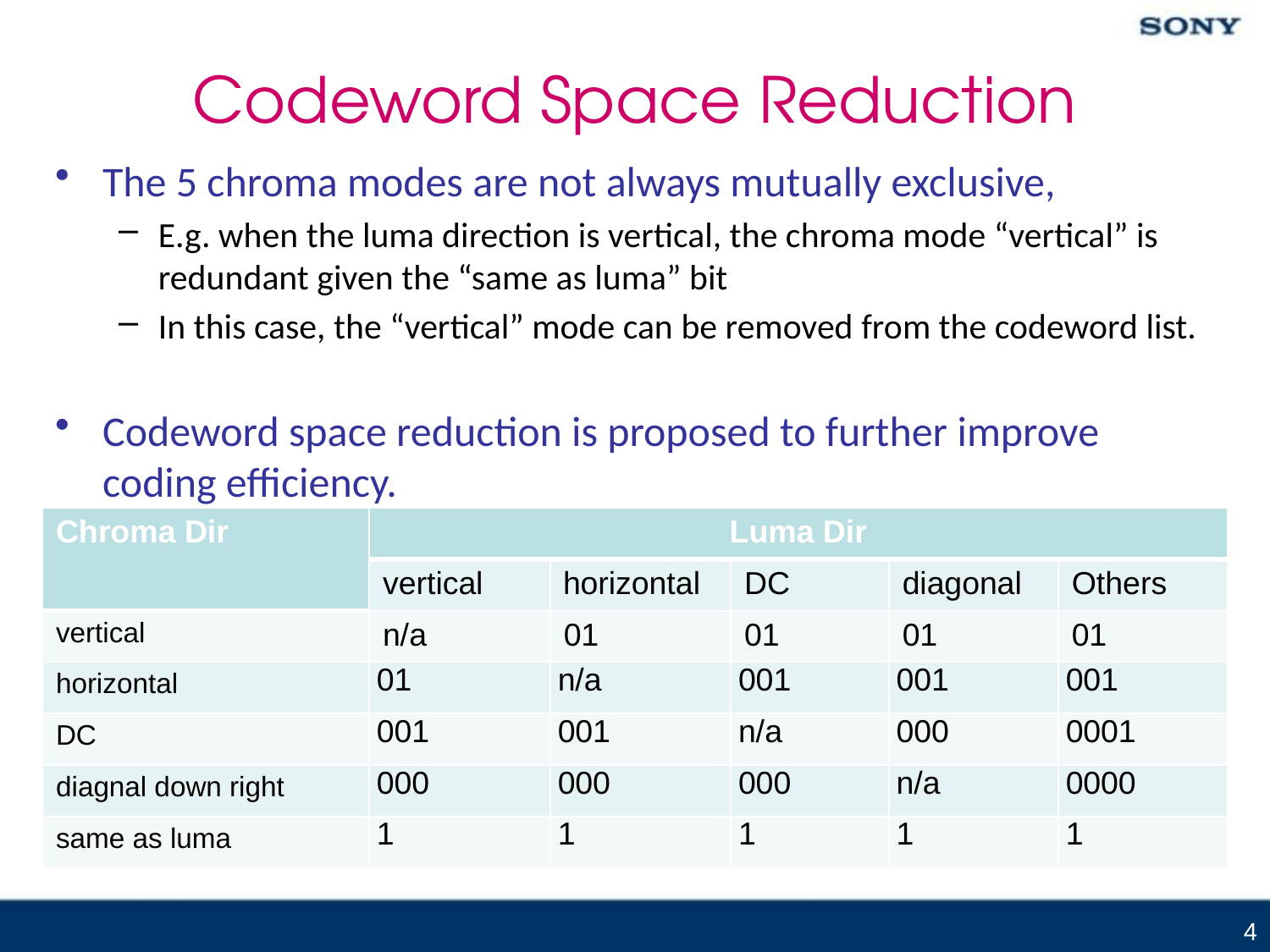

# Codeword Space Reduction
The 5 chroma modes are not always mutually exclusive,
E.g. when the luma direction is vertical, the chroma mode “vertical” is redundant given the “same as luma” bit
In this case, the “vertical” mode can be removed from the codeword list.

Codeword space reduction is proposed to further improve coding efficiency.
| Chroma Dir | Luma Dir |  |  |  |  |
| --- | --- | --- | --- | --- | --- |
|  | vertical | horizontal | DC | diagonal | Others |
| vertical | n/a | 01 | 01 | 01 | 01 |
| horizontal | 01 | n/a | 001 | 001 | 001 |
| DC | 001 | 001 | n/a | 000 | 0001 |
| diagnal down right | 000 | 000 | 000 | n/a | 0000 |
| same as luma | 1 | 1 | 1 | 1 | 1 |
4